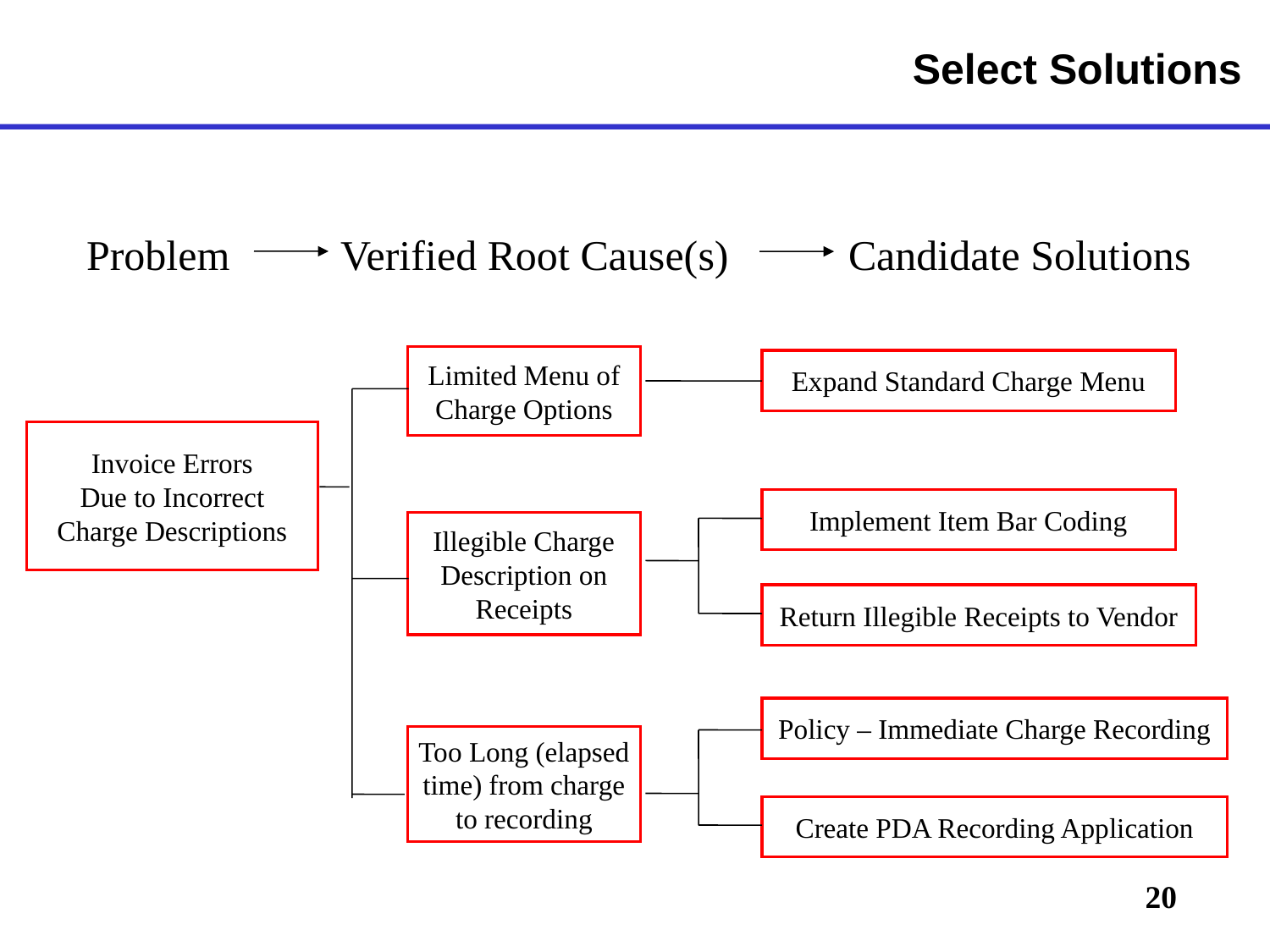

# Select Solutions
Problem 	Verified Root Cause(s)	Candidate Solutions

Limited Menu of
Charge Options
Expand Standard Charge Menu

Invoice Errors
Due to Incorrect
Charge Descriptions

Implement Item Bar Coding
Illegible Charge
Description on
Receipts

Return Illegible Receipts to Vendor

Policy – Immediate Charge Recording
Too Long (elapsed
time) from charge
to recording

Create PDA Recording Application